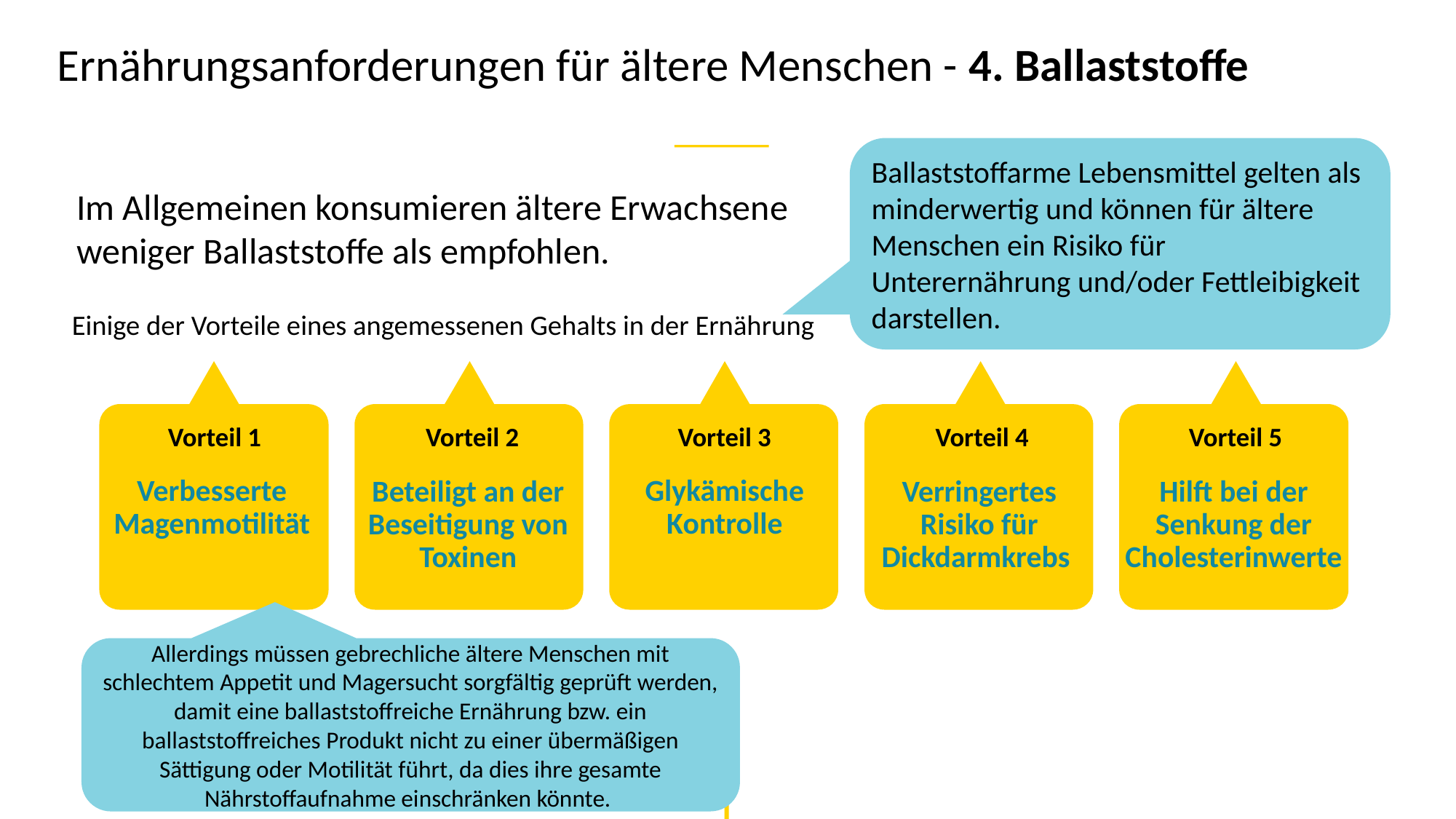

Ernährungsanforderungen für ältere Menschen - 4. Ballaststoffe
Ballaststoffarme Lebensmittel gelten als minderwertig und können für ältere Menschen ein Risiko für Unterernährung und/oder Fettleibigkeit darstellen.
Im Allgemeinen konsumieren ältere Erwachsene weniger Ballaststoffe als empfohlen.
Einige der Vorteile eines angemessenen Gehalts in der Ernährung
Vorteil 1
Vorteil 2
Vorteil 3
Vorteil 4
Vorteil 5
Glykämische Kontrolle
Verbesserte Magenmotilität
Beteiligt an der Beseitigung von Toxinen
Verringertes Risiko für Dickdarmkrebs
Hilft bei der Senkung der Cholesterinwerte
Allerdings müssen gebrechliche ältere Menschen mit schlechtem Appetit und Magersucht sorgfältig geprüft werden, damit eine ballaststoffreiche Ernährung bzw. ein ballaststoffreiches Produkt nicht zu einer übermäßigen Sättigung oder Motilität führt, da dies ihre gesamte Nährstoffaufnahme einschränken könnte.